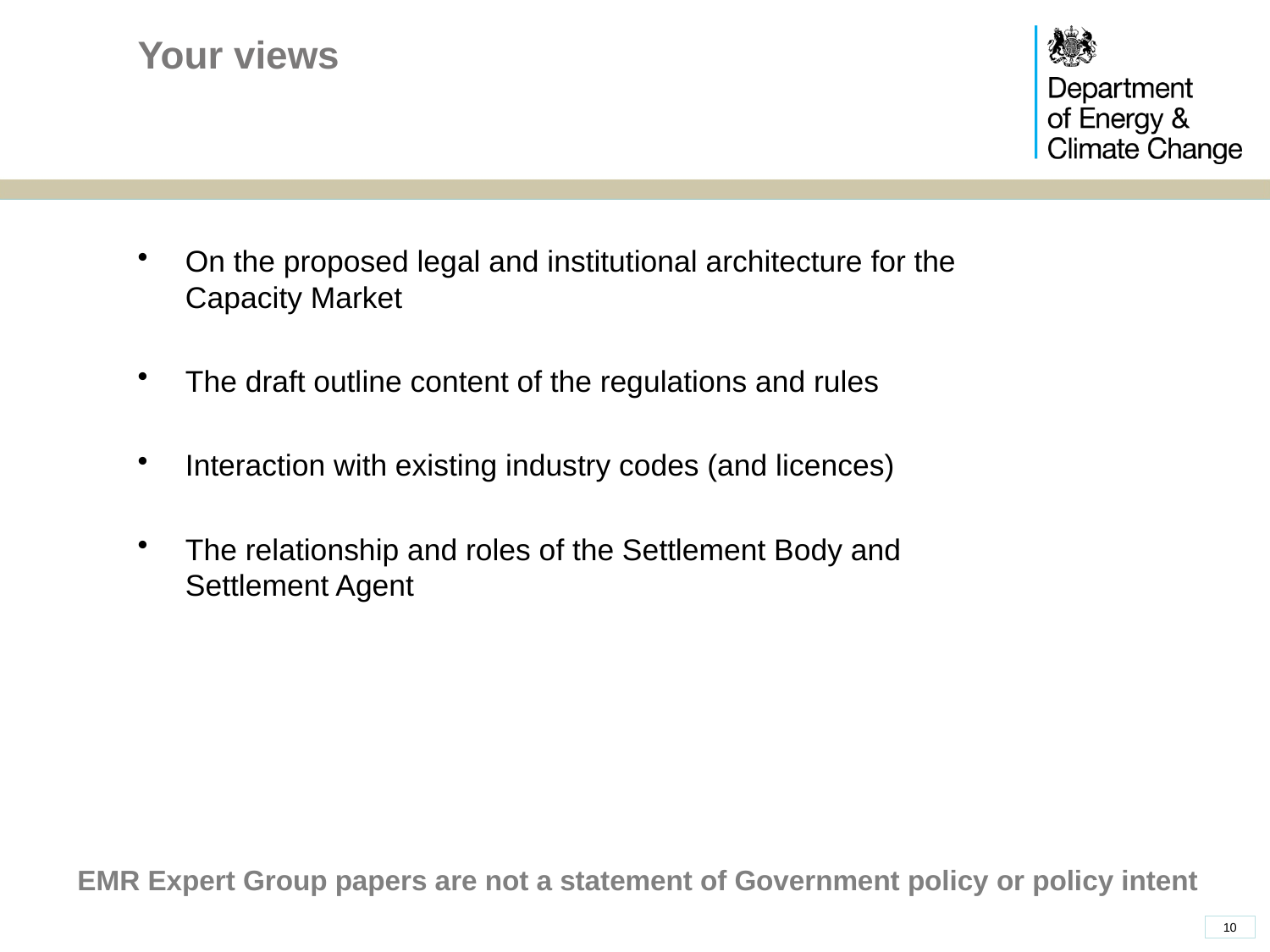

# Your views
On the proposed legal and institutional architecture for the Capacity Market

The draft outline content of the regulations and rules

Interaction with existing industry codes (and licences)

The relationship and roles of the Settlement Body and Settlement Agent
EMR Expert Group papers are not a statement of Government policy or policy intent

10